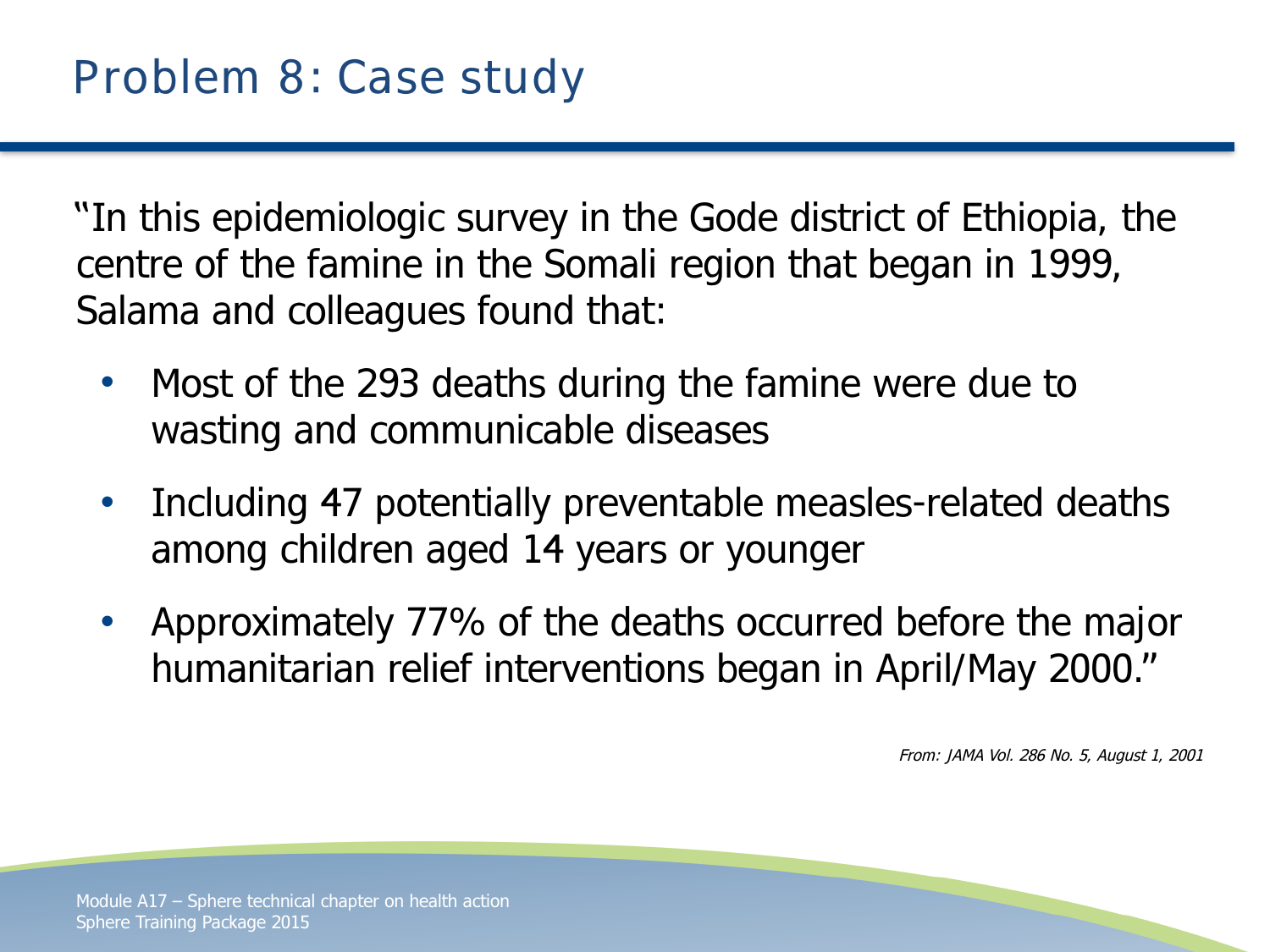

# Problem 8: Case study
“In this epidemiologic survey in the Gode district of Ethiopia, the centre of the famine in the Somali region that began in 1999, Salama and colleagues found that:
Most of the 293 deaths during the famine were due to wasting and communicable diseases
Including 47 potentially preventable measles-related deaths among children aged 14 years or younger
Approximately 77% of the deaths occurred before the major humanitarian relief interventions began in April/May 2000.”
From: JAMA Vol. 286 No. 5, August 1, 2001
Module A17 – Sphere technical chapter on health action
Sphere Training Package 2015